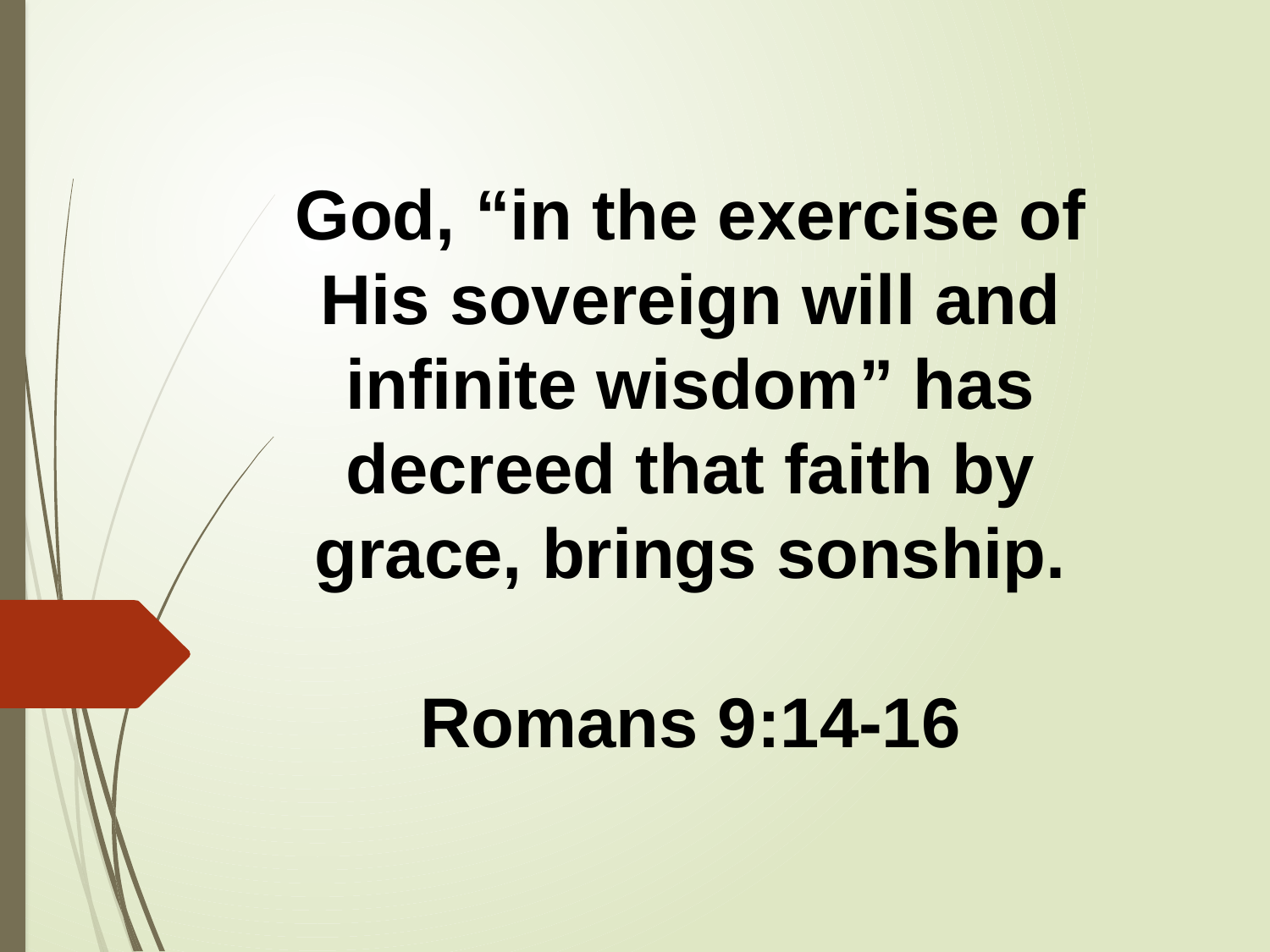

God, “in the exercise of His sovereign will and infinite wisdom” has decreed that faith by grace, brings sonship.

Romans 9:14-16